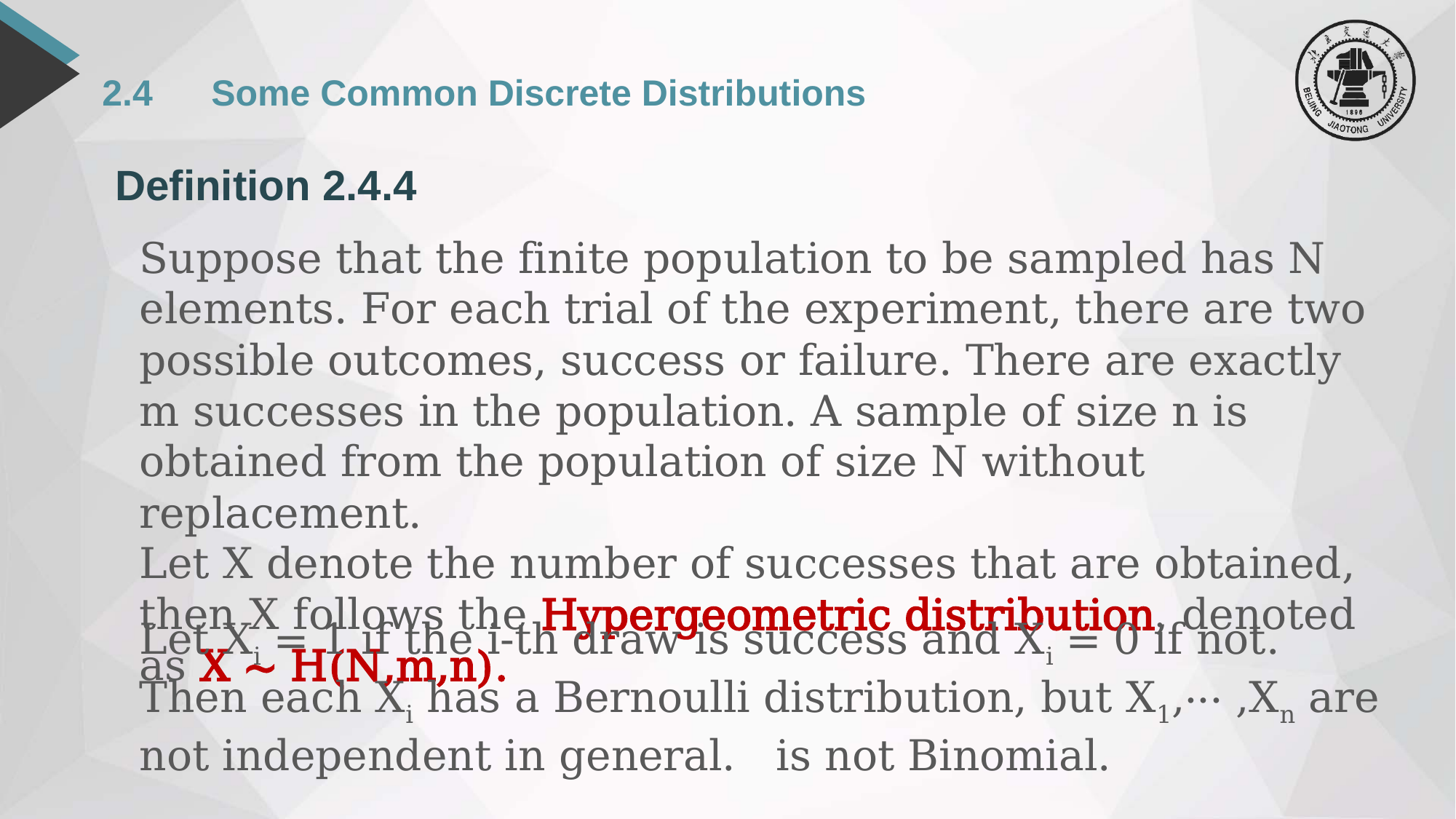

# 2.4 	Some Common Discrete Distributions
Definition 2.4.4
Suppose that the finite population to be sampled has N elements. For each trial of the experiment, there are two possible outcomes, success or failure. There are exactly m successes in the population. A sample of size n is obtained from the population of size N without replacement.
Let X denote the number of successes that are obtained, then X follows the Hypergeometric distribution, denoted as X ∼ H(N,m,n).
Let Xi = 1 if the i-th draw is success and Xi = 0 if not. Then each Xi has a Bernoulli distribution, but X1,··· ,Xn are not independent in general.   is not Binomial.